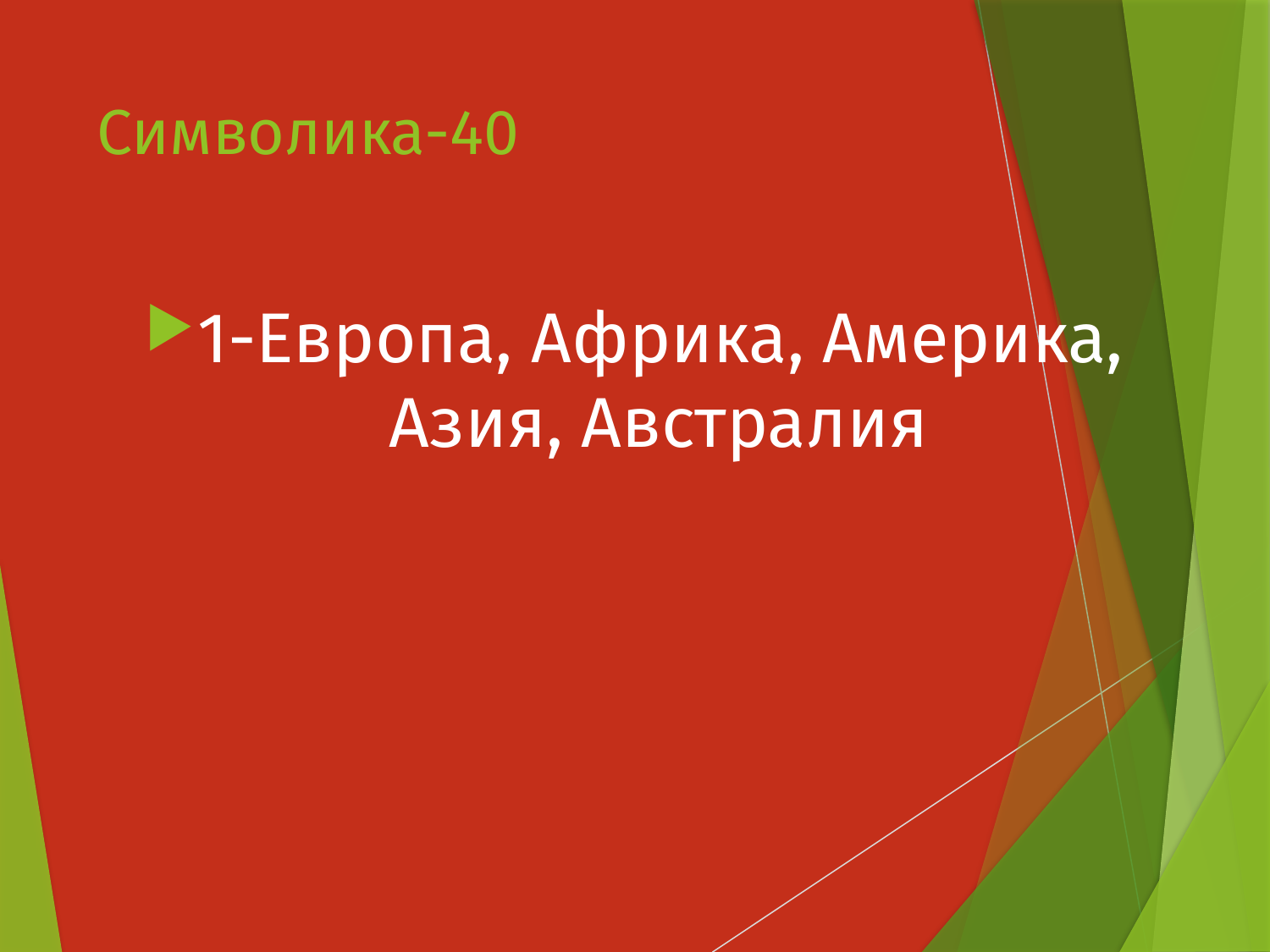

# Символика-40
1-Европа, Африка, Америка, Азия, Австралия